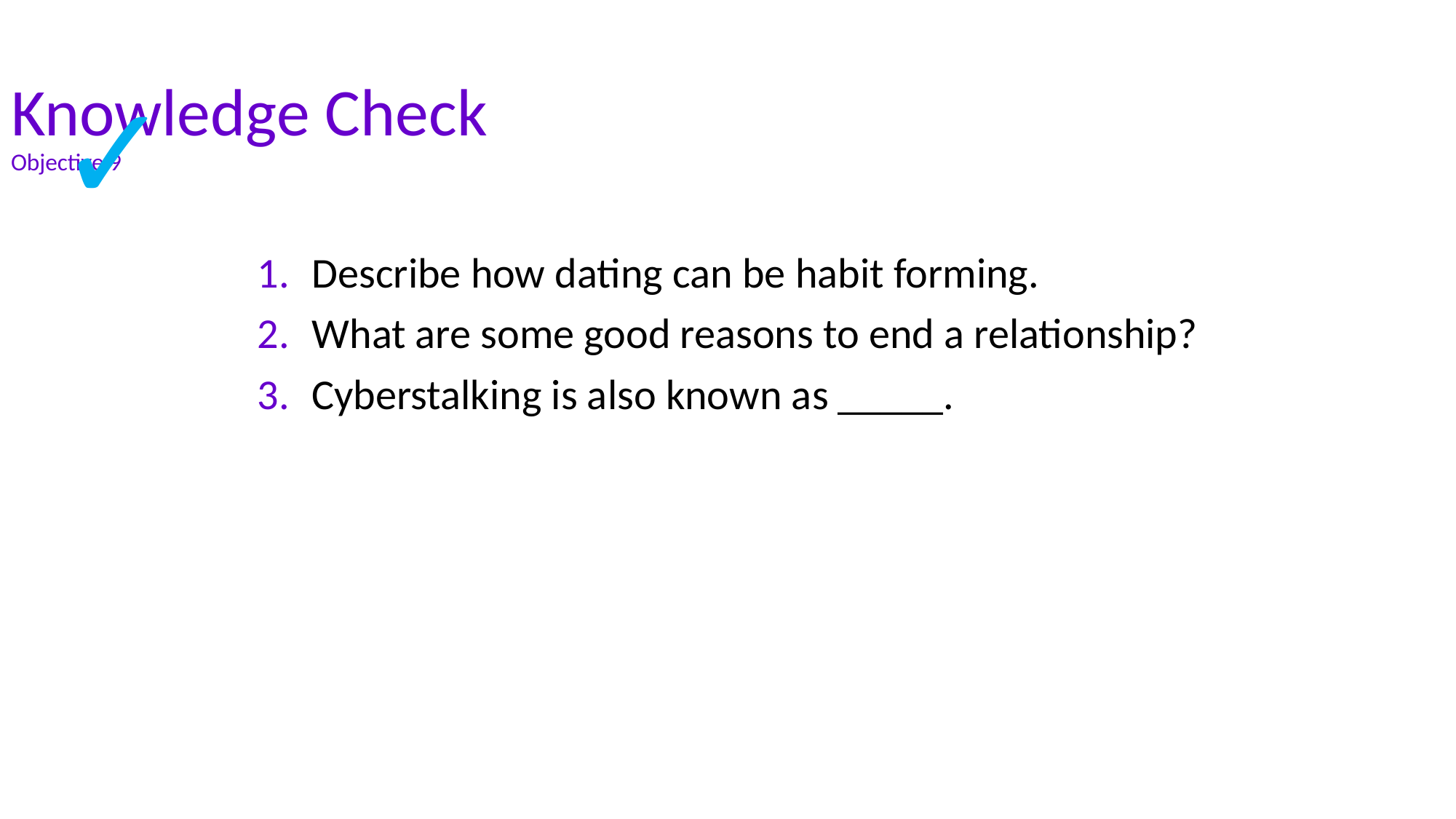

✓
Knowledge Check
Objective 9
Describe how dating can be habit forming.
What are some good reasons to end a relationship?
Cyberstalking is also known as _____.